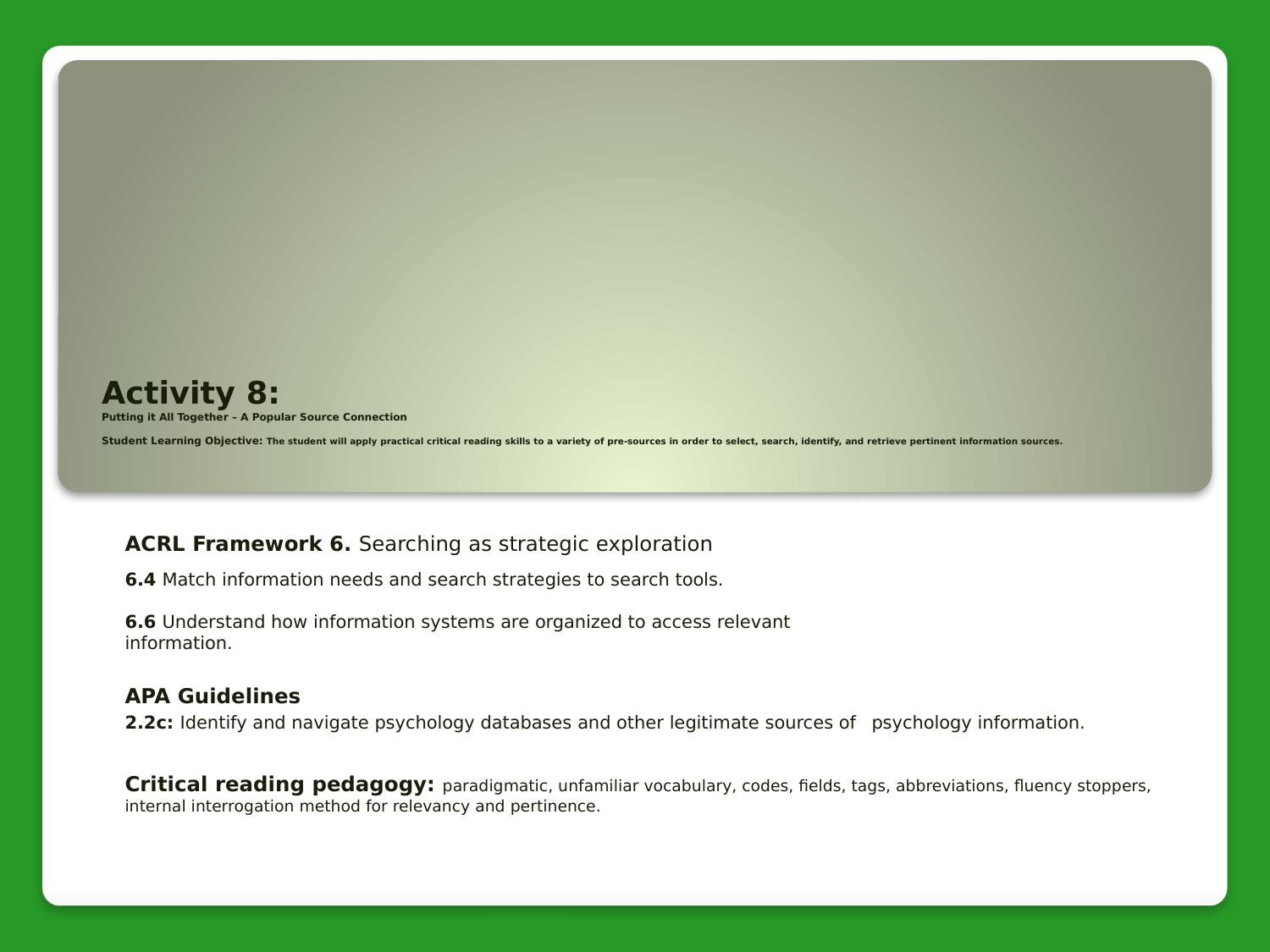

# Activity 8: Putting it All Together – A Popular Source Connection Student Learning Objective: The student will apply practical critical reading skills to a variety of pre-sources in order to select, search, identify, and retrieve pertinent information sources.

ACRL Framework 6. Searching as strategic exploration

	6.4 Match information needs and search strategies to search tools.

	6.6 Understand how information systems are organized to access relevant
	information.

APA Guidelines
	2.2c: Identify and navigate psychology databases and other legitimate sources of 	psychology information.

Critical reading pedagogy: paradigmatic, unfamiliar vocabulary, codes, fields, tags, abbreviations, fluency stoppers, internal interrogation method for relevancy and pertinence.